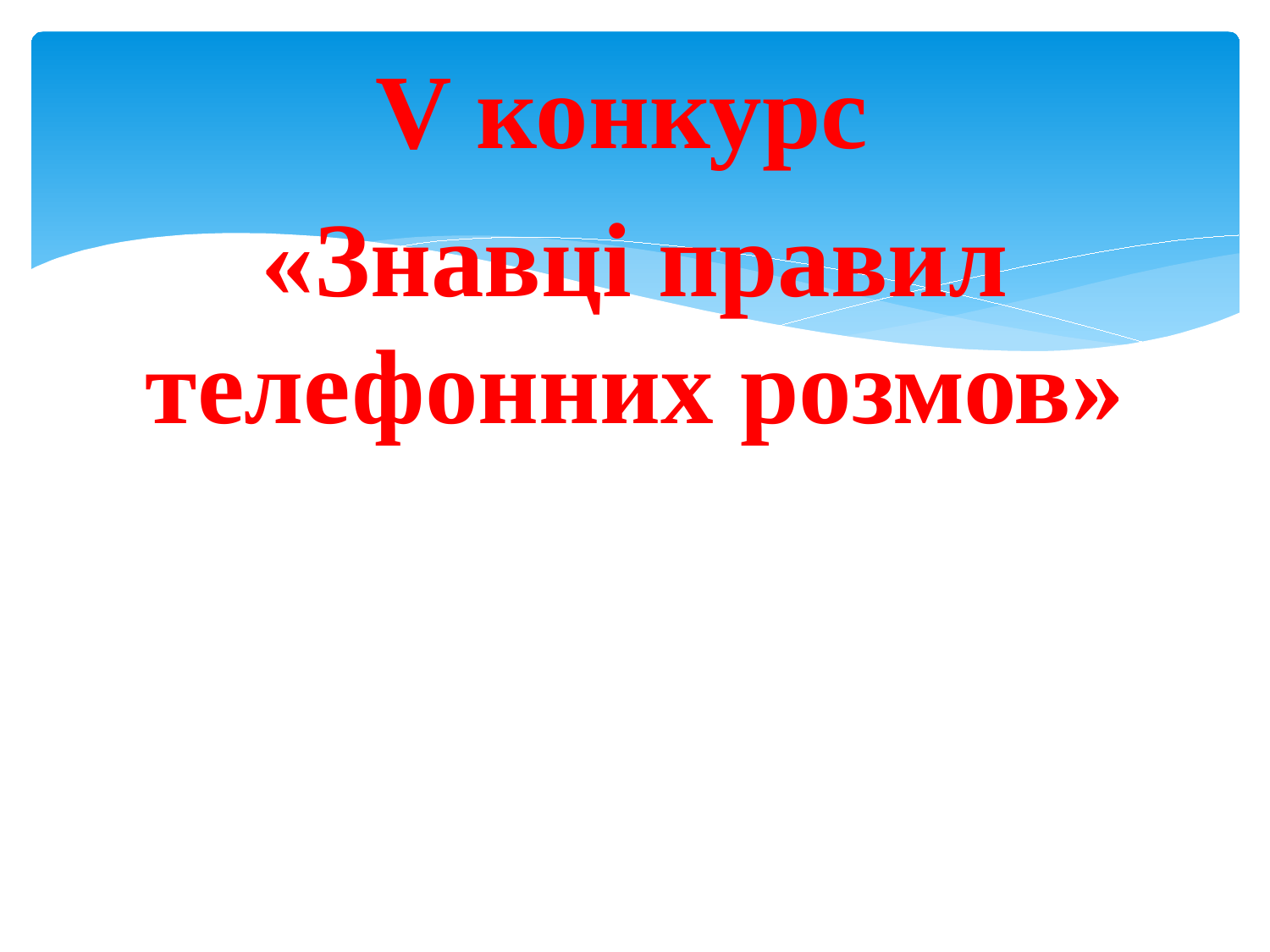

#
V конкурс
«Знавці правил телефонних розмов»